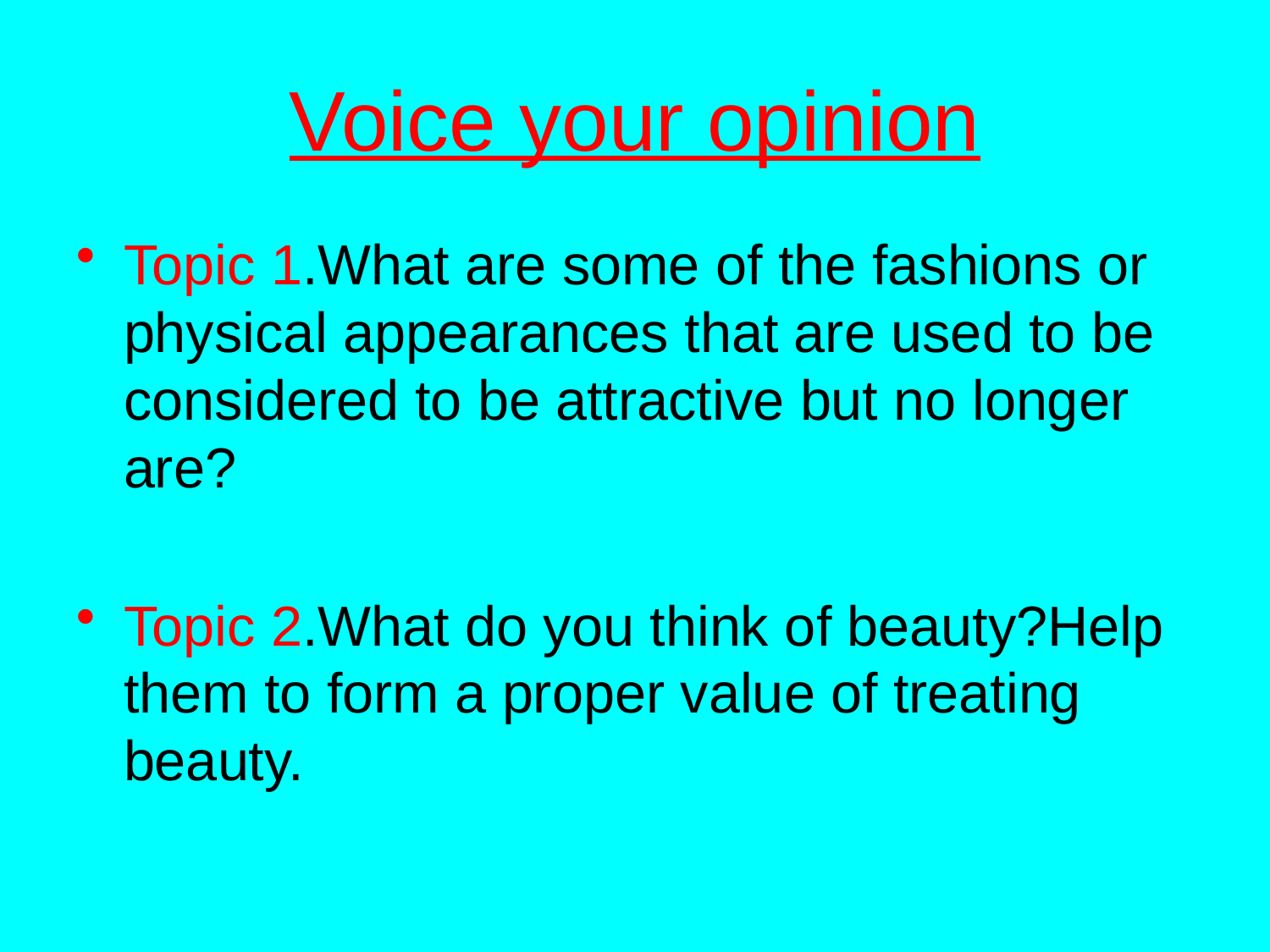

# Voice your opinion
Topic 1.What are some of the fashions or physical appearances that are used to be considered to be attractive but no longer are?

Topic 2.What do you think of beauty?Help them to form a proper value of treating beauty.